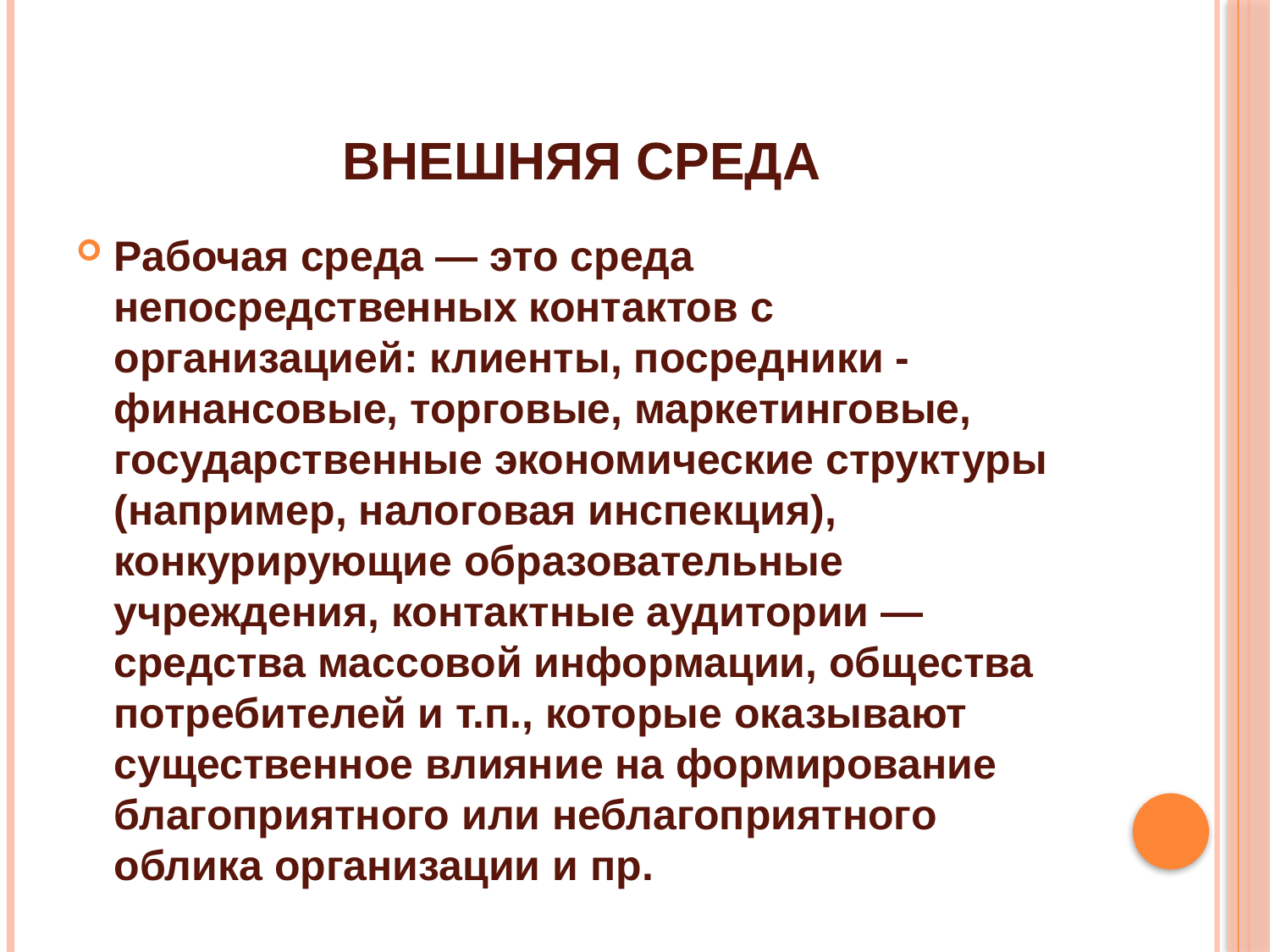

# Внешняя среда
Рабочая среда — это среда непосредственных контактов с организацией: клиенты, посредники - финансовые, торговые, маркетинговые, государственные экономические структуры (например, налоговая инспекция), конкурирующие образовательные учреждения, контактные аудитории — средства массовой информации, общества потребителей и т.п., которые оказывают существенное влияние на формирование благоприятного или неблагоприятного облика организации и пр.